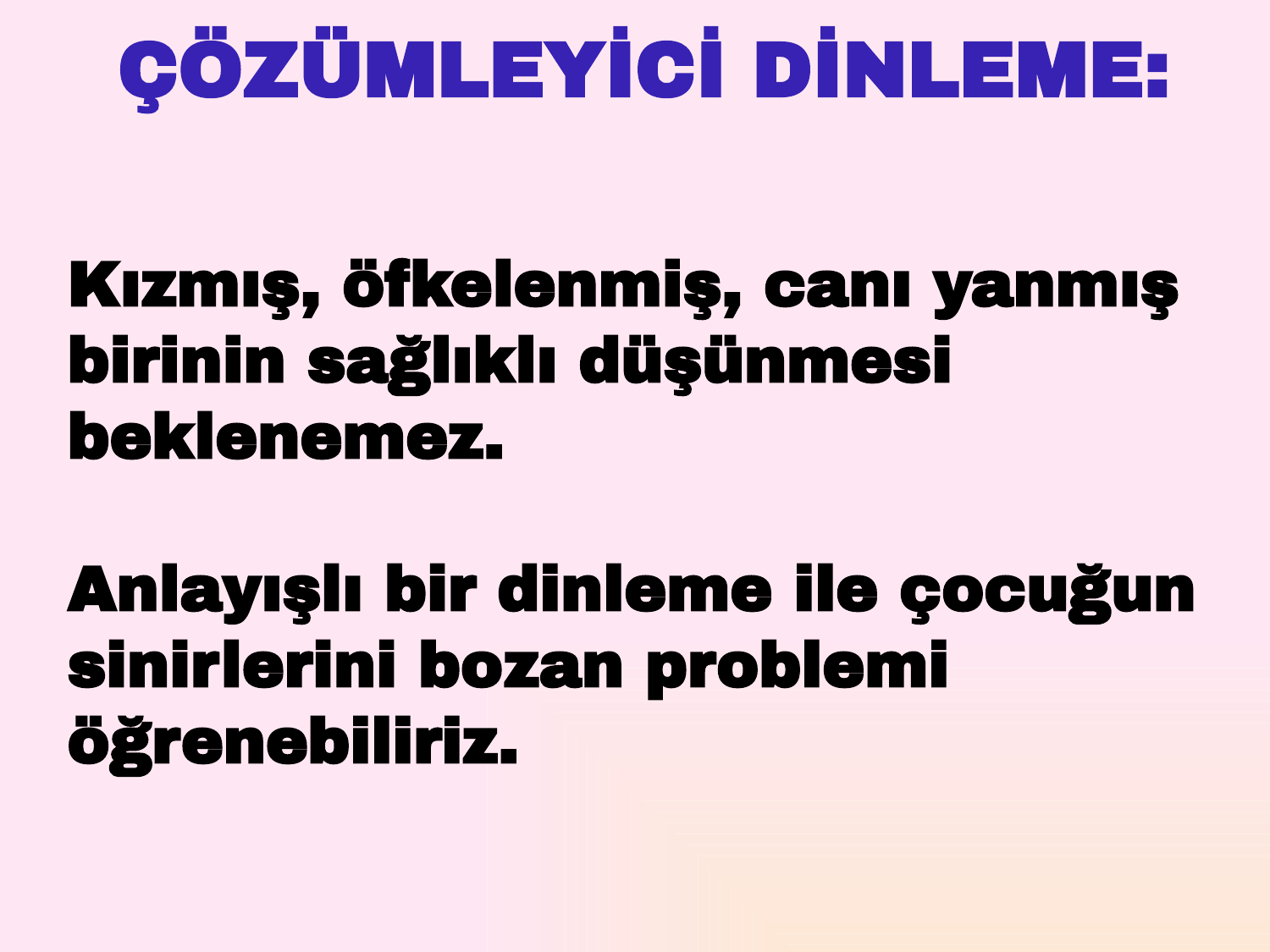

ÇÖZÜMLEYİCİ DİNLEME:
Kızmış, öfkelenmiş, canı yanmış birinin sağlıklı düşünmesi beklenemez.

Anlayışlı bir dinleme ile çocuğun sinirlerini bozan problemi öğrenebiliriz.